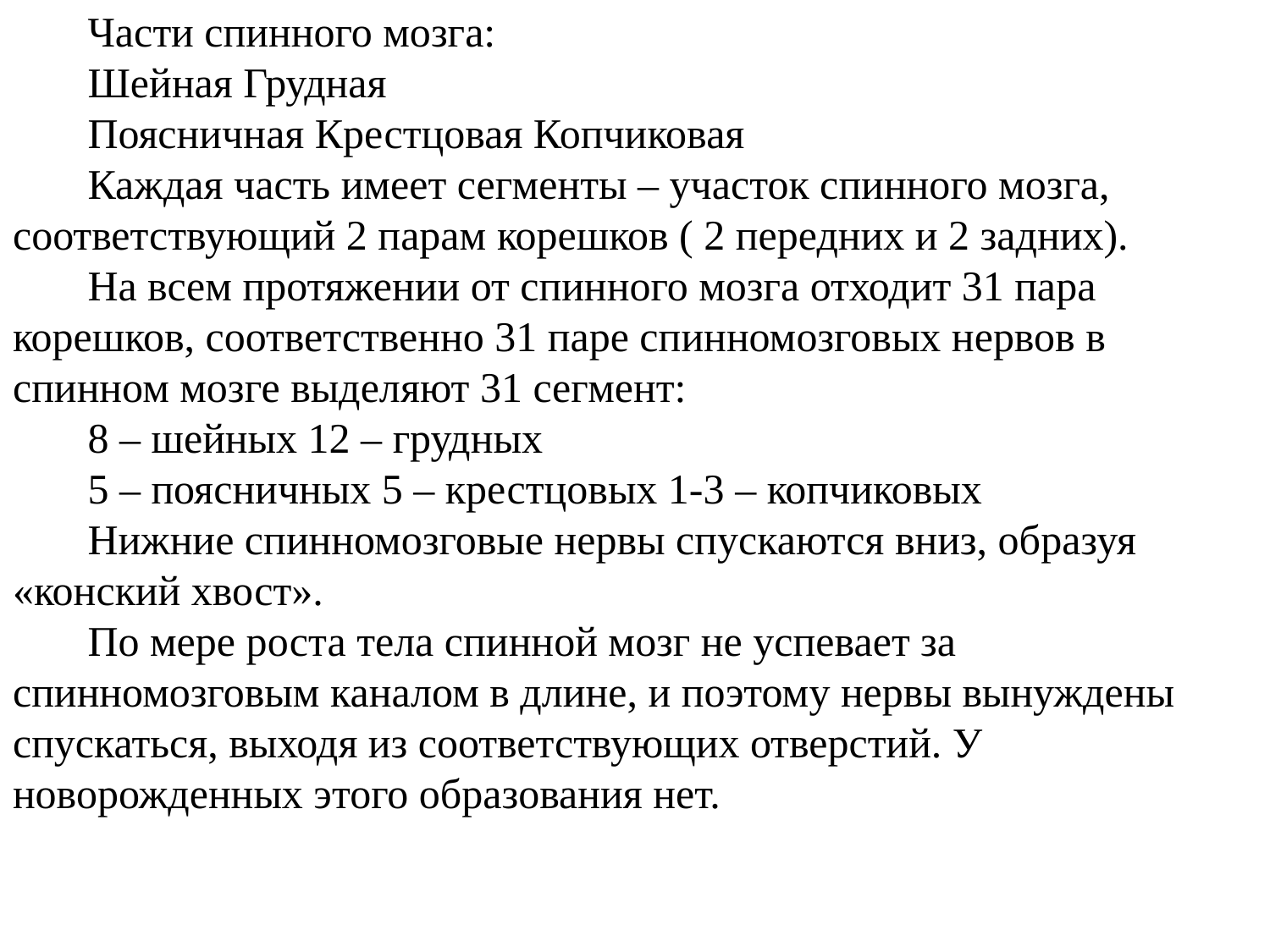

Части спинного мозга:
Шейная Грудная
Поясничная Крестцовая Копчиковая
Каждая часть имеет сегменты – участок спинного мозга, соответствующий 2 парам корешков ( 2 передних и 2 задних).
На всем протяжении от спинного мозга отходит 31 пара корешков, соответственно 31 паре спинномозговых нервов в спинном мозге выделяют 31 сегмент:
8 – шейных 12 – грудных
5 – поясничных 5 – крестцовых 1-3 – копчиковых
Нижние спинномозговые нервы спускаются вниз, образуя «конский хвост».
По мере роста тела спинной мозг не успевает за спинномозговым каналом в длине, и поэтому нервы вынуждены спускаться, выходя из соответствующих отверстий. У новорожденных этого образования нет.